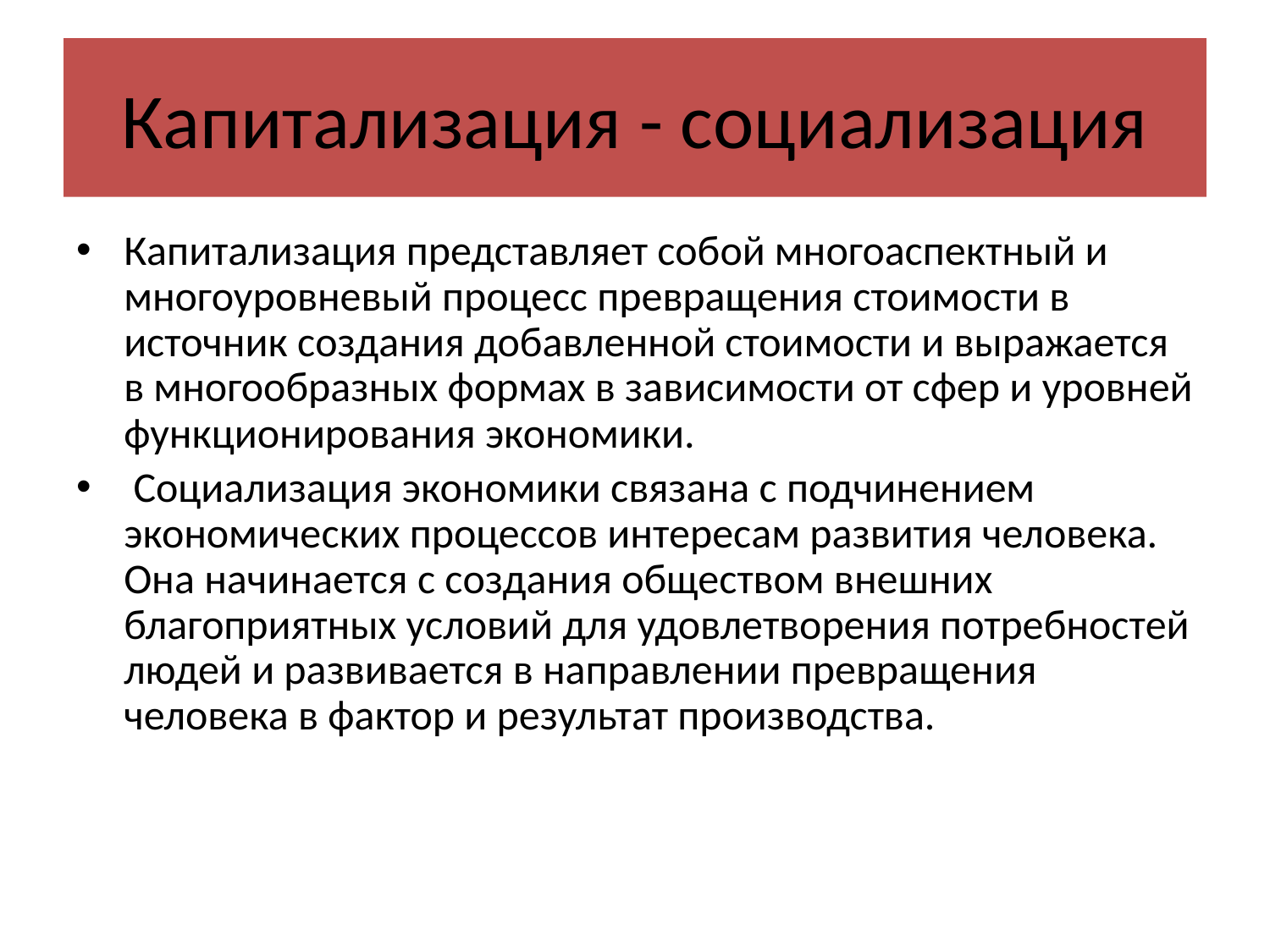

# Капитализация - социализация
Капитализация представляет собой многоаспектный и многоуровневый процесс превращения стоимости в источник создания добавленной стоимости и выражается в многообразных формах в зависимости от сфер и уровней функционирования экономики.
 Социализация экономики связана с подчинением экономических процессов интересам развития человека. Она начинается с создания обществом внешних благоприятных условий для удовлетворения потребностей людей и развивается в направлении превращения человека в фактор и результат производства.